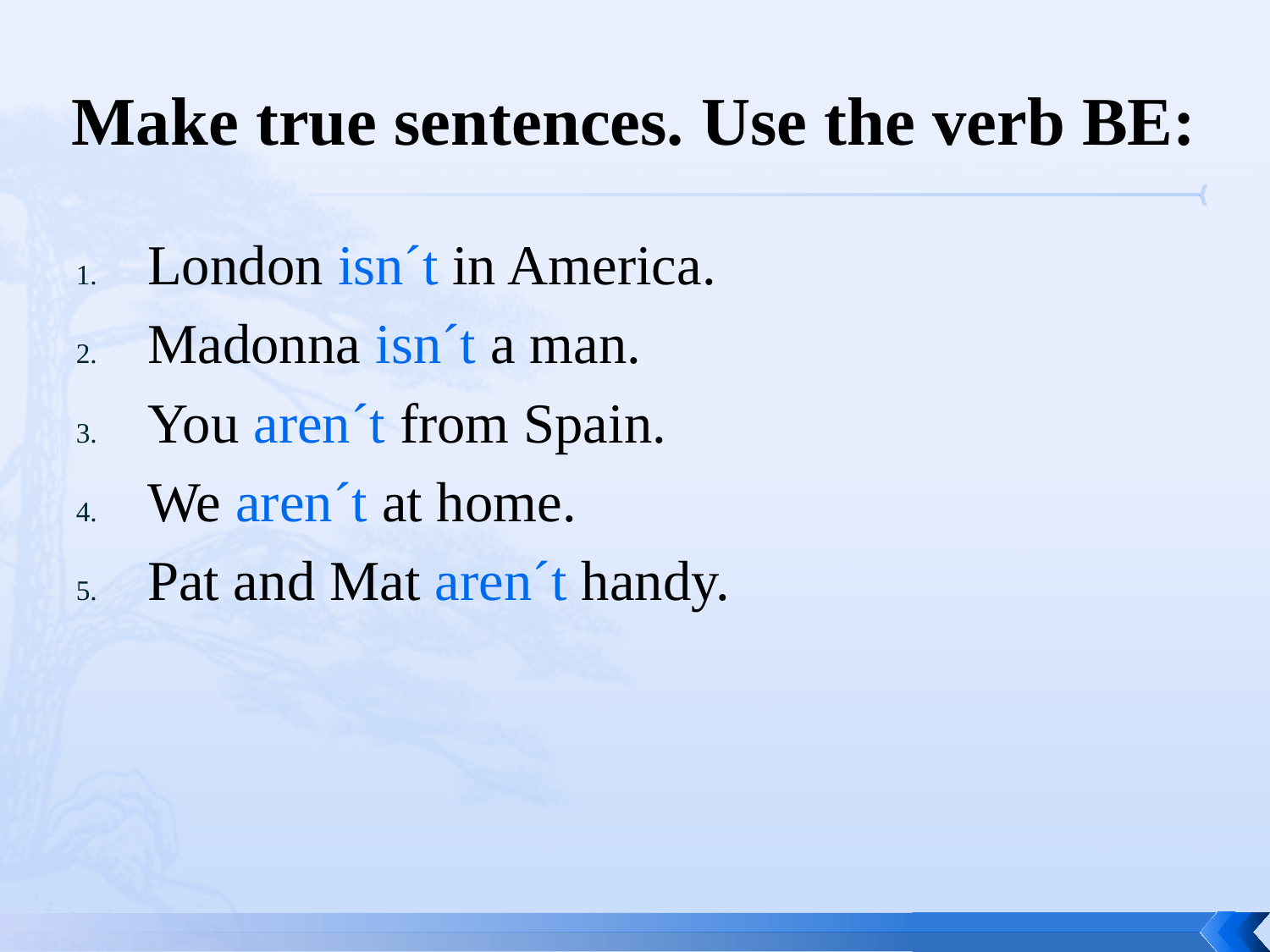

# Make true sentences. Use the verb BE:
London isn´t in America.
Madonna isn´t a man.
You aren´t from Spain.
We aren´t at home.
Pat and Mat aren´t handy.